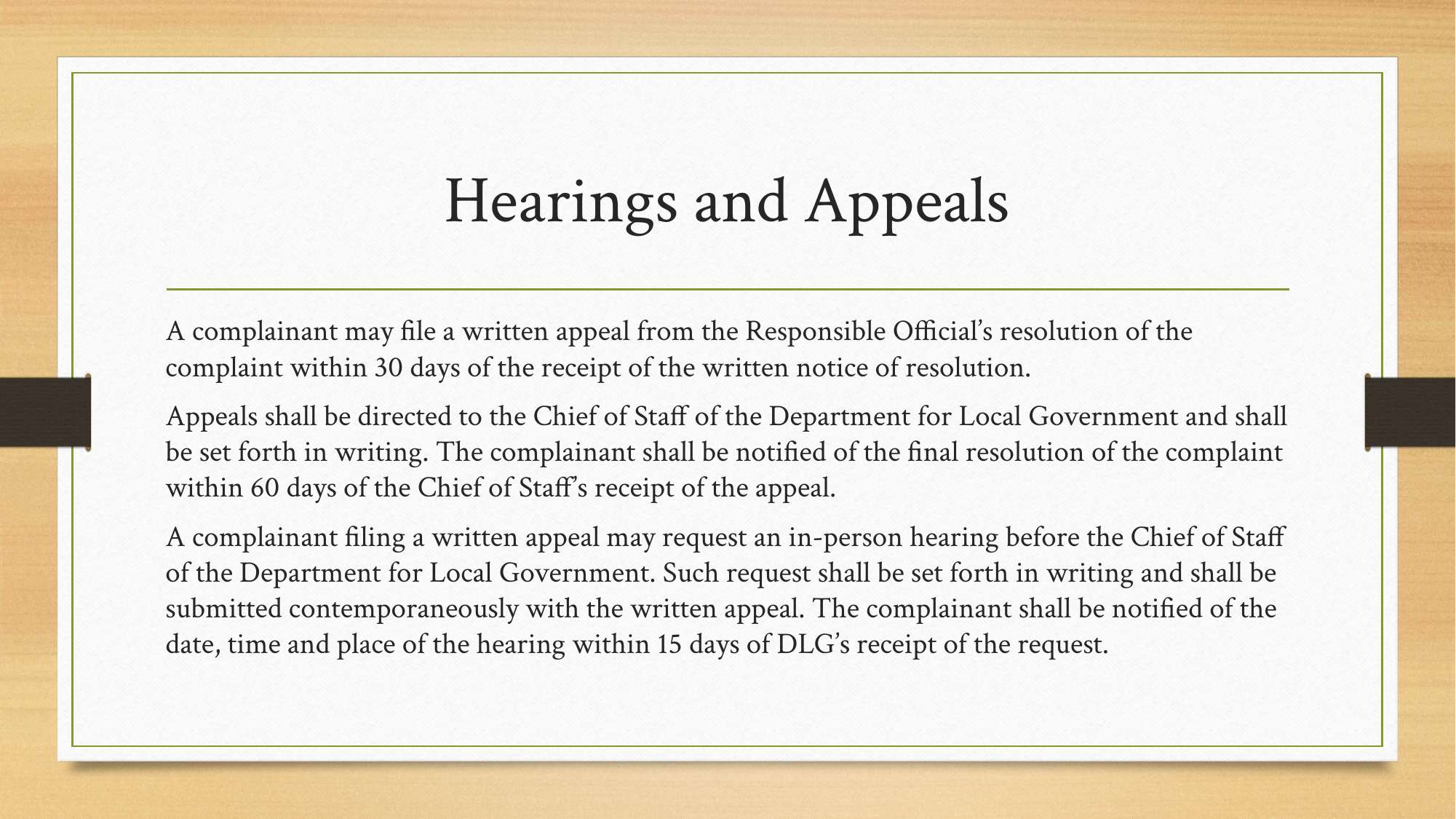

# Hearings and Appeals
A complainant may file a written appeal from the Responsible Official’s resolution of the complaint within 30 days of the receipt of the written notice of resolution.
Appeals shall be directed to the Chief of Staff of the Department for Local Government and shall be set forth in writing. The complainant shall be notified of the final resolution of the complaint within 60 days of the Chief of Staff’s receipt of the appeal.
A complainant filing a written appeal may request an in-person hearing before the Chief of Staff of the Department for Local Government. Such request shall be set forth in writing and shall be submitted contemporaneously with the written appeal. The complainant shall be notified of the date, time and place of the hearing within 15 days of DLG’s receipt of the request.